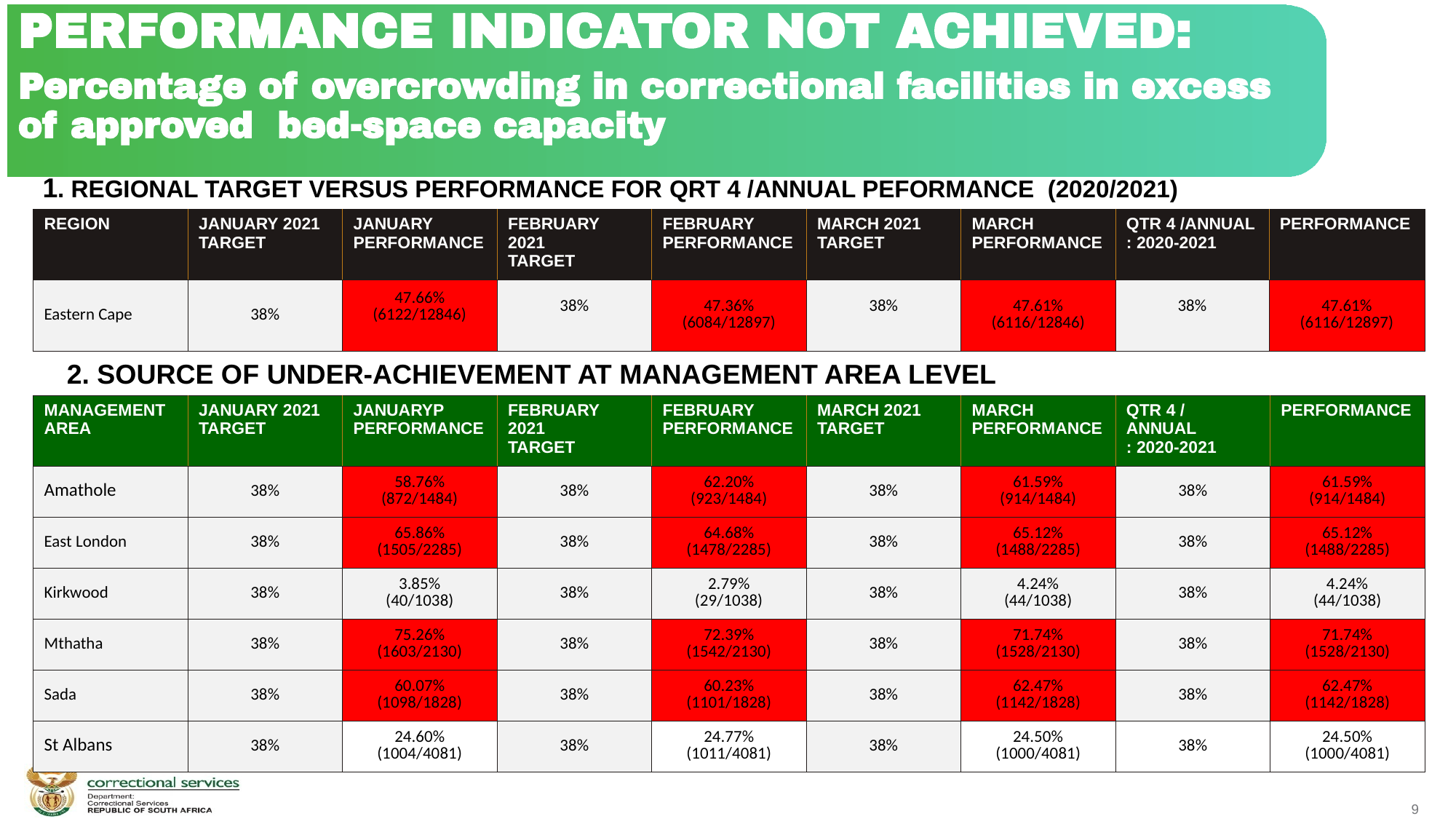

PERFORMANCE INDICATOR NOT ACHIEVED:
Percentage of overcrowding in correctional facilities in excess of approved  bed-space capacity

1. REGIONAL TARGET VERSUS PERFORMANCE FOR QRT 4 /ANNUAL PEFORMANCE  (2020/2021)

| REGION | JANUARY 2021 TARGET | JANUARY PERFORMANCE | FEBRUARY 2021 TARGET | FEBRUARY PERFORMANCE | MARCH 2021 TARGET | MARCH PERFORMANCE | QTR 4 /ANNUAL : 2020-2021 | PERFORMANCE |
| --- | --- | --- | --- | --- | --- | --- | --- | --- |
| Eastern Cape | 38% | 47.66% (6122/12846) | 38% | 47.36% (6084/12897) | 38% | 47.61% (6116/12846) | 38% | 47.61% (6116/12897) |
   2. SOURCE OF UNDER-ACHIEVEMENT AT MANAGEMENT AREA LEVEL
| MANAGEMENT AREA | JANUARY 2021 TARGET | JANUARYP PERFORMANCE | FEBRUARY 2021 TARGET | FEBRUARY PERFORMANCE | MARCH 2021 TARGET | MARCH PERFORMANCE | QTR 4 / ANNUAL : 2020-2021 | PERFORMANCE |
| --- | --- | --- | --- | --- | --- | --- | --- | --- |
| Amathole | 38% | 58.76% (872/1484) | 38% | 62.20% (923/1484) | 38% | 61.59% (914/1484) | 38% | 61.59% (914/1484) |
| East London | 38% | 65.86% (1505/2285) | 38% | 64.68% (1478/2285) | 38% | 65.12% (1488/2285) | 38% | 65.12% (1488/2285) |
| Kirkwood | 38% | 3.85% (40/1038) | 38% | 2.79% (29/1038) | 38% | 4.24% (44/1038) | 38% | 4.24% (44/1038) |
| Mthatha | 38% | 75.26% (1603/2130) | 38% | 72.39% (1542/2130) | 38% | 71.74% (1528/2130) | 38% | 71.74% (1528/2130) |
| Sada | 38% | 60.07% (1098/1828) | 38% | 60.23% (1101/1828) | 38% | 62.47% (1142/1828) | 38% | 62.47% (1142/1828) |
| St Albans | 38% | 24.60% (1004/4081) | 38% | 24.77% (1011/4081) | 38% | 24.50% (1000/4081) | 38% | 24.50% (1000/4081) |